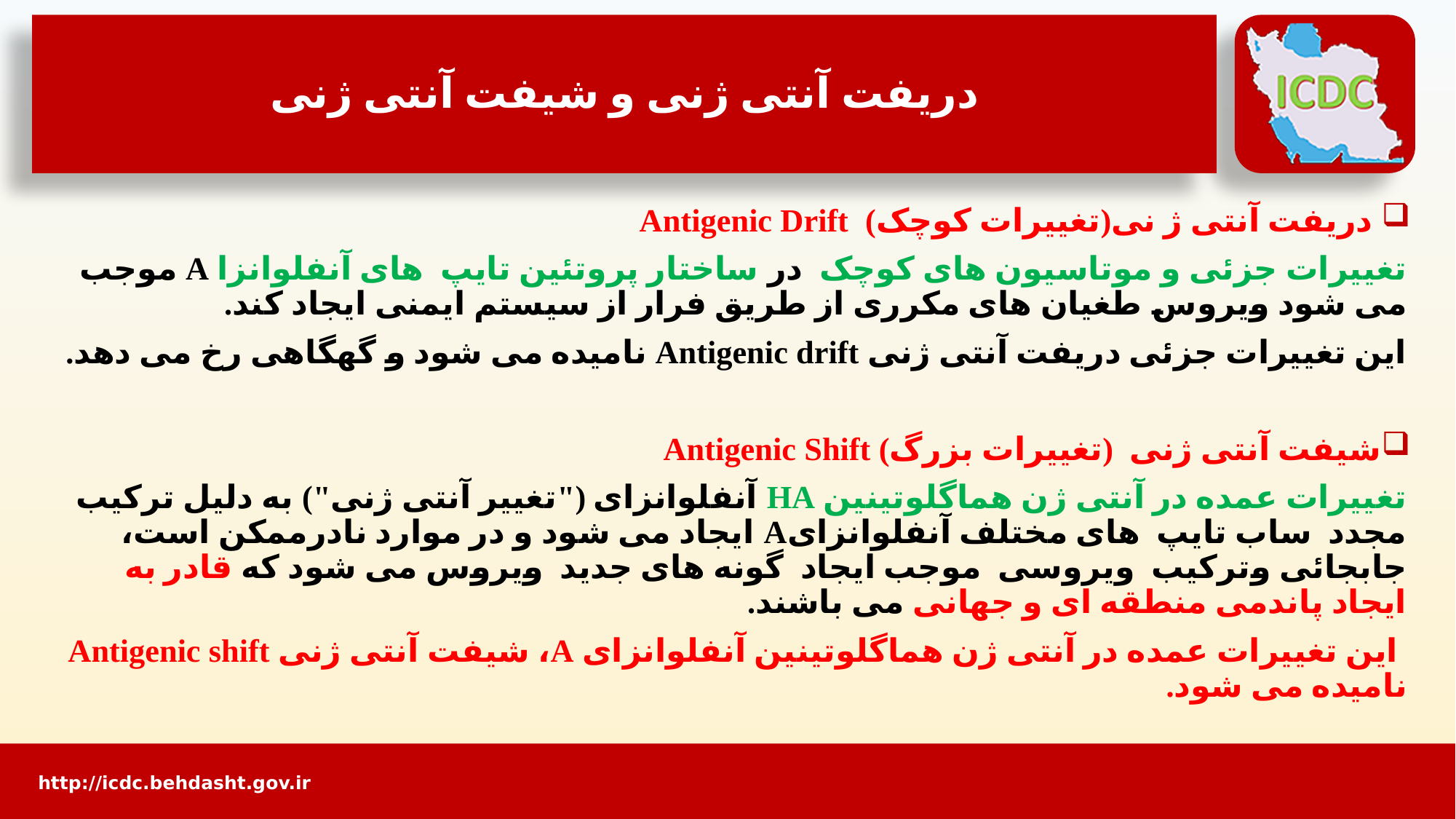

# دریفت آنتی ژنی و شیفت آنتی ژنی
 دریفت آنتی ژ نی(تغییرات کوچک)  Antigenic Drift
تغییرات جزئی و موتاسیون های کوچک  در ساختار پروتئین تایپ  های آنفلوانزا A موجب می شود ویروس طغیان های مکرری از طریق فرار از سیستم ایمنی ایجاد کند.
این تغییرات جزئی دریفت آنتی ژنی Antigenic drift نامیده می شود و گهگاهی رخ می دهد.

شیفت آنتی ژنی  (تغییرات بزرگ) Antigenic Shift
تغییرات عمده در آنتی ژن هماگلوتینین HA آنفلوانزای ("تغییر آنتی ژنی") به دلیل ترکیب مجدد  ساب تایپ  های مختلف آنفلوانزایA ایجاد می شود و در موارد نادرممکن است، جابجائی وترکیب  ویروسی  موجب ایجاد  گونه های جدید  ویروس می شود که قادر به ایجاد پاندمی منطقه ای و جهانی می باشند.
 این تغییرات عمده در آنتی ژن هماگلوتینین آنفلوانزای A، شیفت آنتی ژنی Antigenic shift   نامیده می شود.